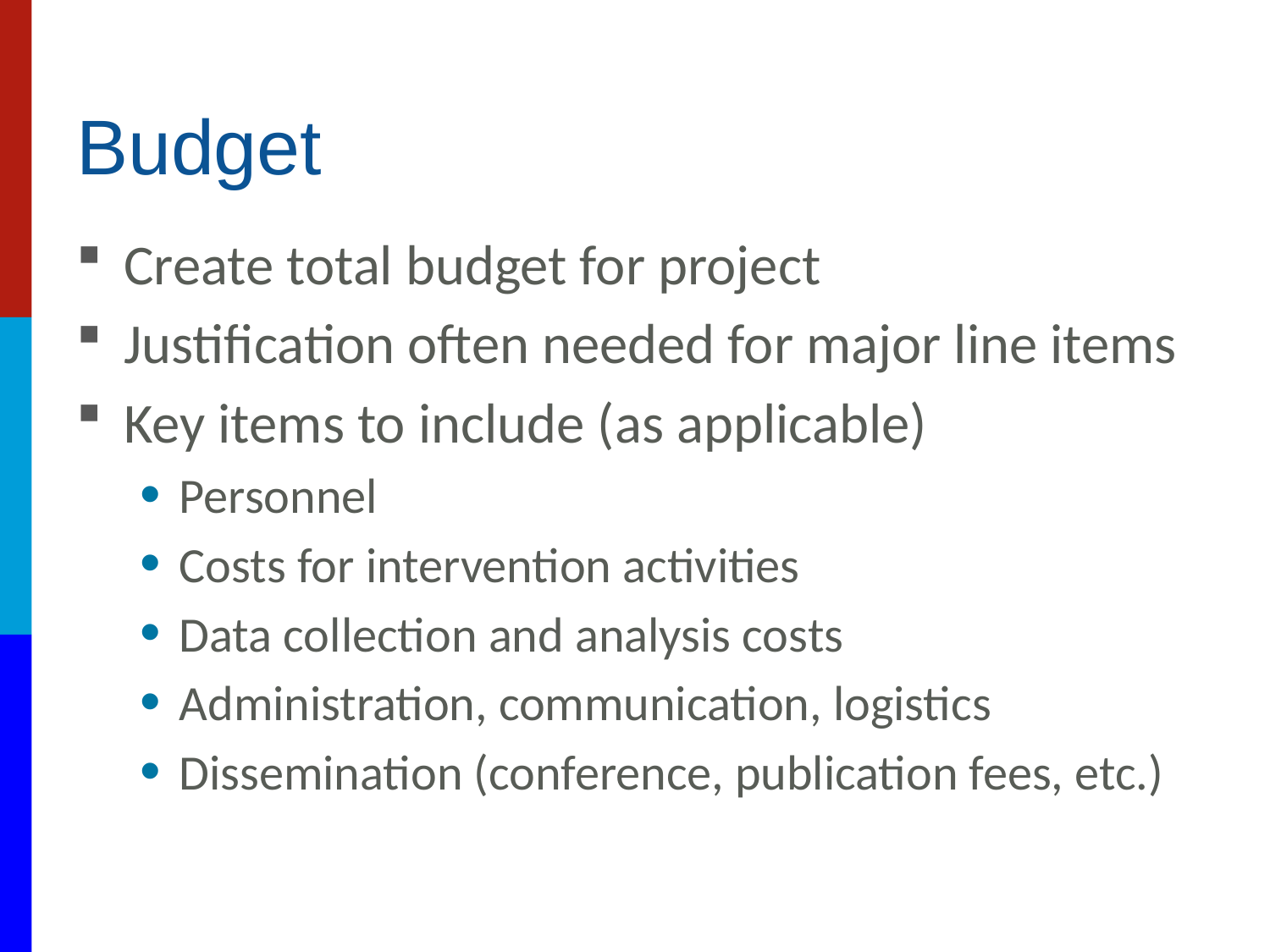

# Budget
Create total budget for project
Justification often needed for major line items
Key items to include (as applicable)
Personnel
Costs for intervention activities
Data collection and analysis costs
Administration, communication, logistics
Dissemination (conference, publication fees, etc.)